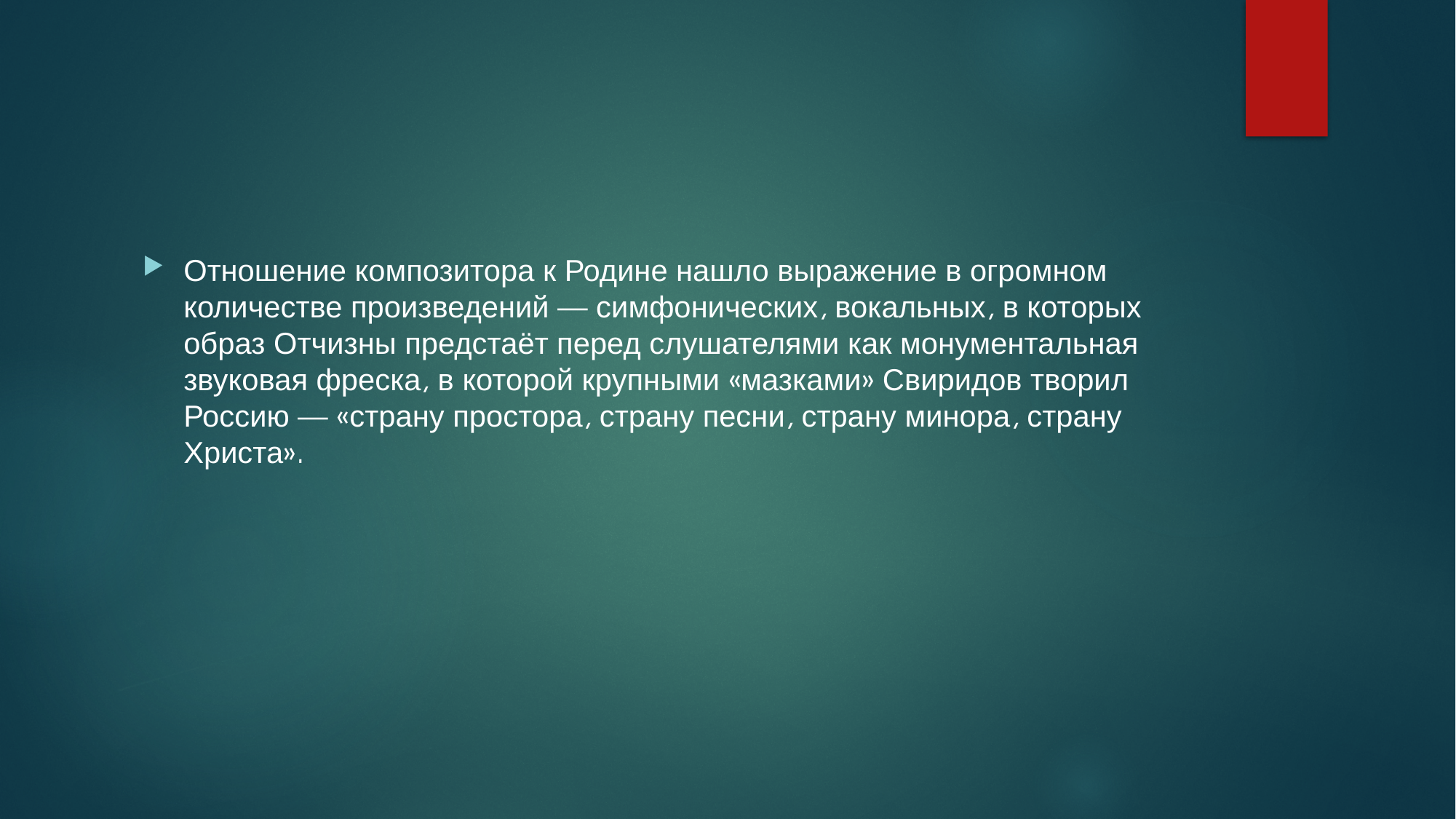

#
Отношение композитора к Родине нашло выражение в огромном количестве произведений — симфонических, вокальных, в которых образ Отчизны предстаёт перед слушателями как монументальная звуковая фреска, в которой крупными «мазками» Свиридов творил Россию — «страну простора, страну песни, страну минора, страну Христа».